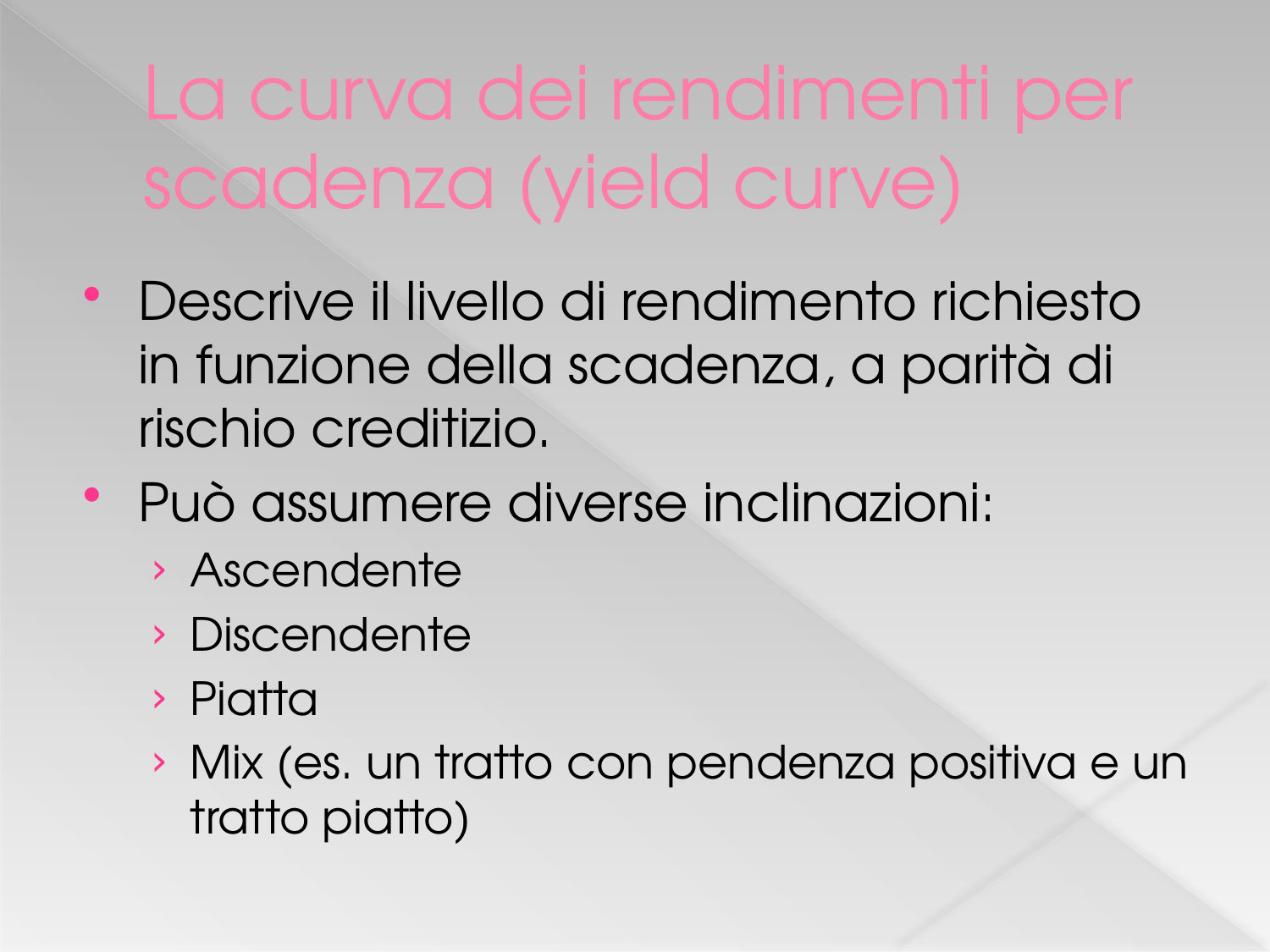

# La curva dei rendimenti per scadenza (yield curve)
Descrive il livello di rendimento richiesto in funzione della scadenza, a parità di rischio creditizio.
Può assumere diverse inclinazioni:
Ascendente
Discendente
Piatta
Mix (es. un tratto con pendenza positiva e un tratto piatto)